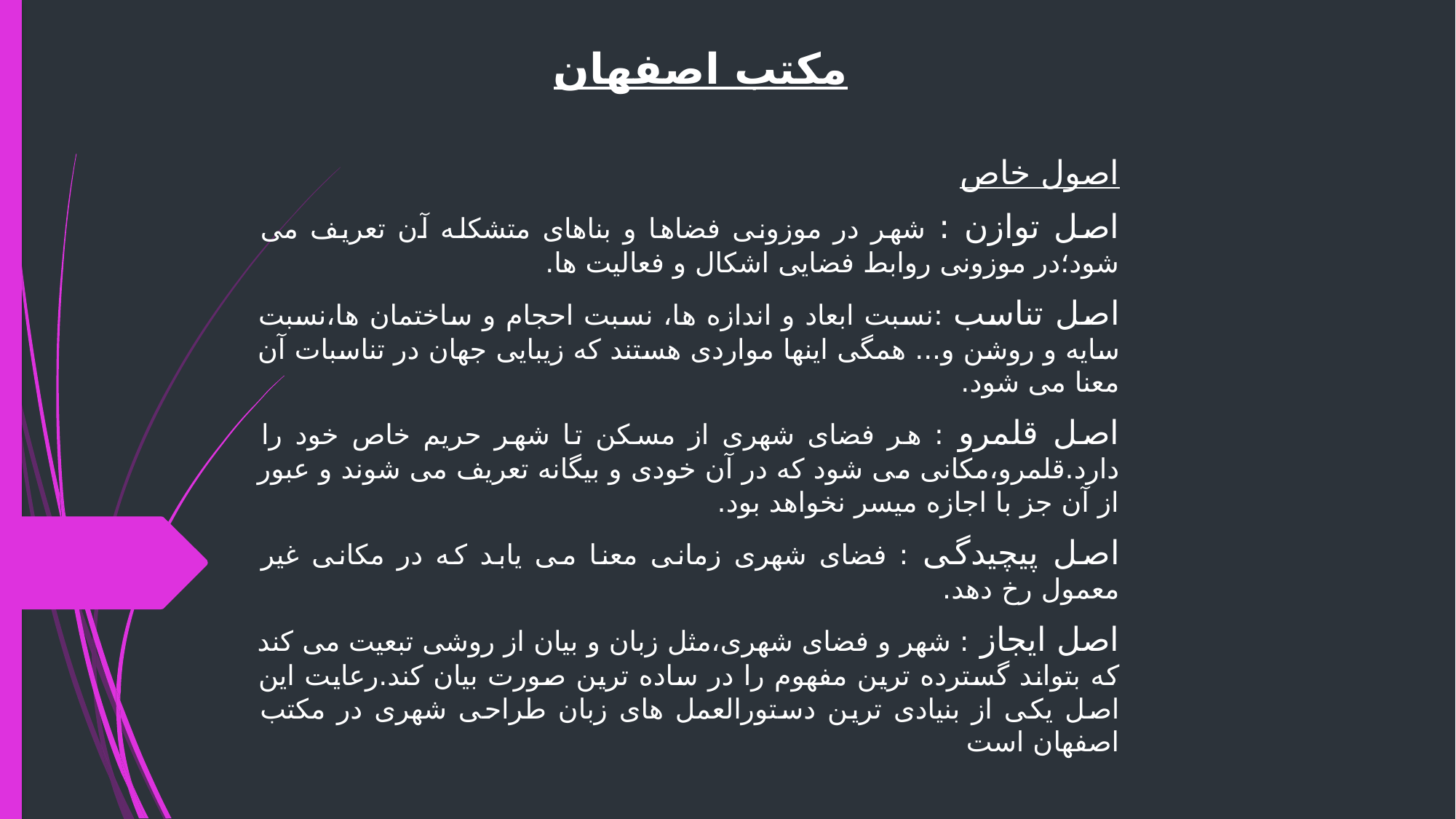

مکتب اصفهان
اصول خاص
اصل توازن : شهر در موزونی فضاها و بناهای متشکله آن تعریف می شود؛در موزونی روابط فضایی اشکال و فعالیت ها.
اصل تناسب :نسبت ابعاد و اندازه ها، نسبت احجام و ساختمان ها،نسبت سایه و روشن و... همگی اینها مواردی هستند که زیبایی جهان در تناسبات آن معنا می شود.
اصل قلمرو : هر فضای شهری از مسکن تا شهر حریم خاص خود را دارد.قلمرو،مکانی می شود که در آن خودی و بیگانه تعریف می شوند و عبور از آن جز با اجازه میسر نخواهد بود.
اصل پیچیدگی : فضای شهری زمانی معنا می یابد که در مکانی غیر معمول رخ دهد.
اصل ایجاز : شهر و فضای شهری،مثل زبان و بیان از روشی تبعیت می کند که بتواند گسترده ترین مفهوم را در ساده ترین صورت بیان کند.رعایت این اصل یکی از بنیادی ترین دستورالعمل های زبان طراحی شهری در مکتب اصفهان است